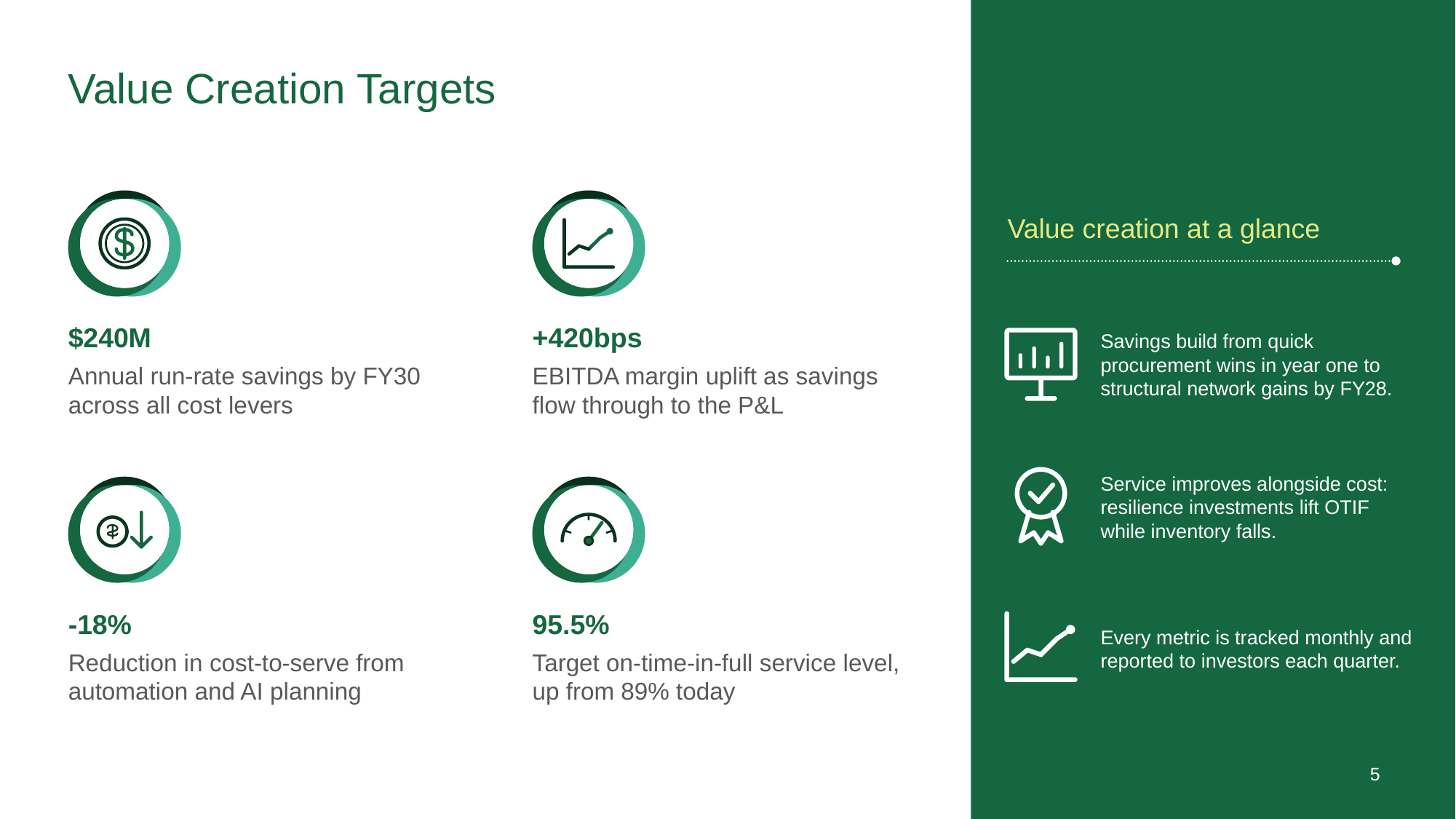

# Value Creation Targets
Value creation at a glance

$240M
Annual run-rate savings by FY30 across all cost levers
+420bps
EBITDA margin uplift as savings flow through to the P&L
Savings build from quick procurement wins in year one to structural network gains by FY28.

Service improves alongside cost: resilience investments lift OTIF while inventory falls.

-18%
Reduction in cost-to-serve from automation and AI planning
95.5%
Target on-time-in-full service level, up from 89% today
Every metric is tracked monthly and reported to investors each quarter.
5